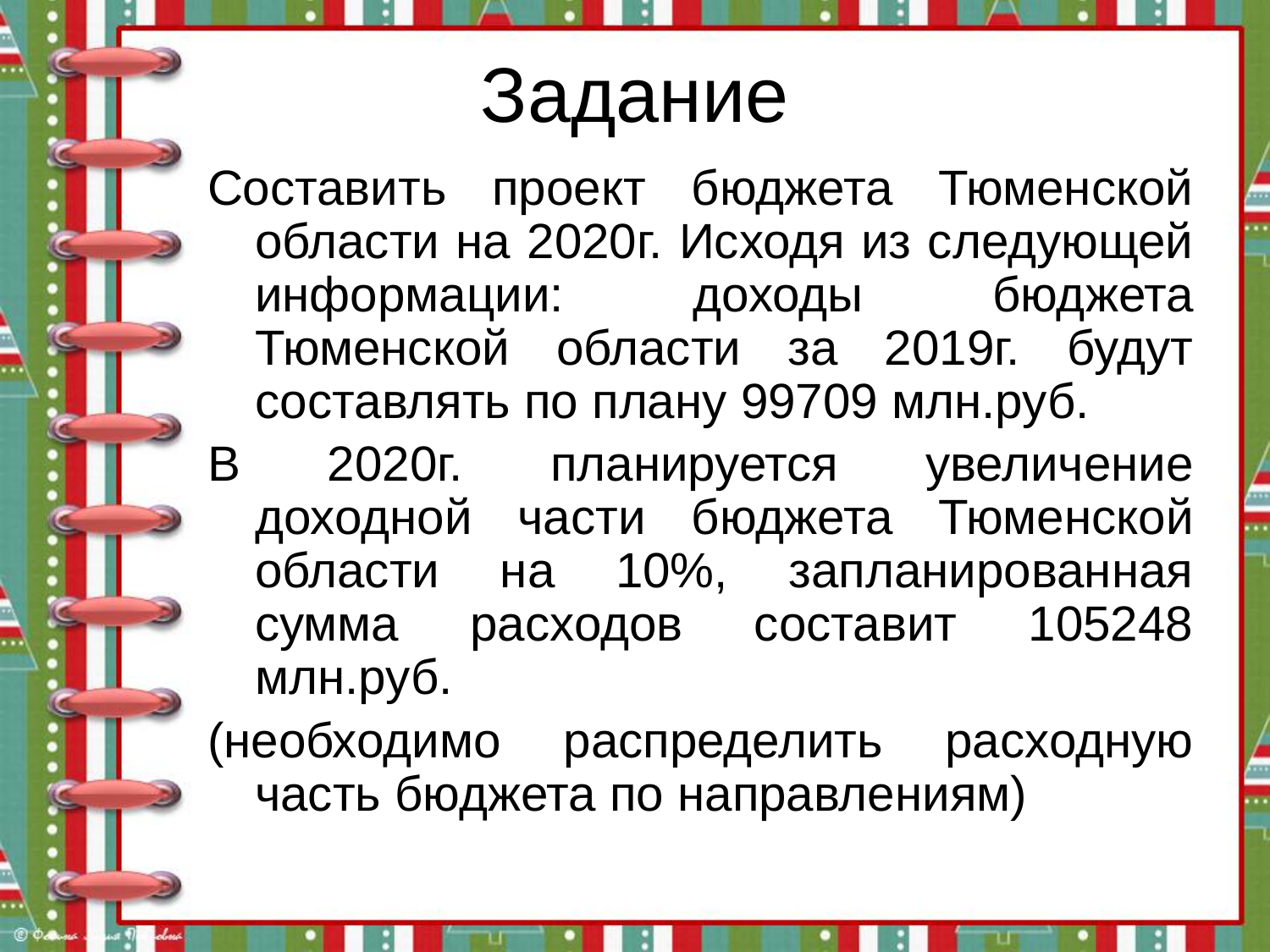

Задание
Составить проект бюджета Тюменской области на 2020г. Исходя из следующей информации: доходы бюджета Тюменской области за 2019г. будут составлять по плану 99709 млн.руб.
В 2020г. планируется увеличение доходной части бюджета Тюменской области на 10%, запланированная сумма расходов составит 105248 млн.руб.
(необходимо распределить расходную часть бюджета по направлениям)